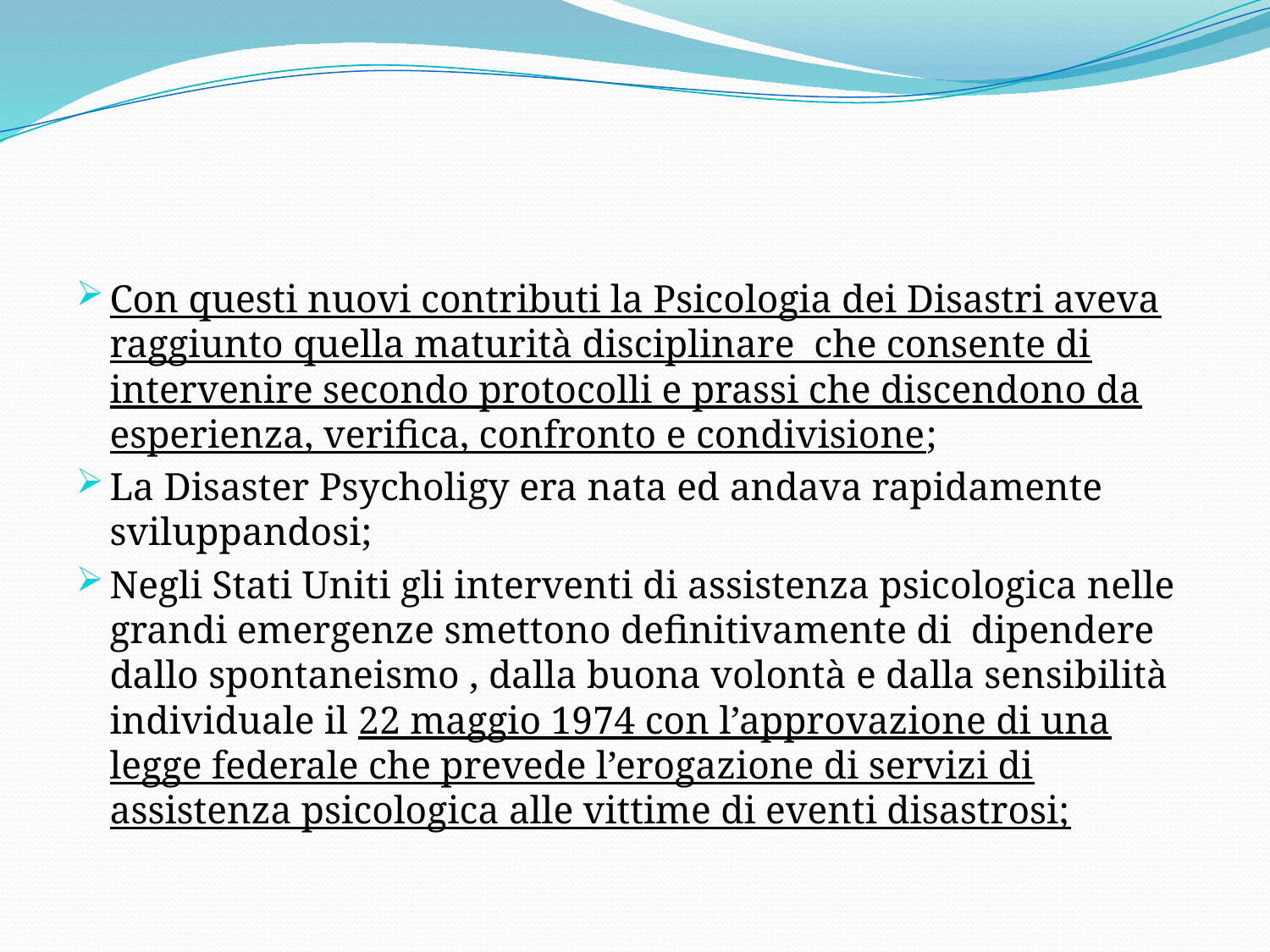

#
Con questi nuovi contributi la Psicologia dei Disastri aveva raggiunto quella maturità disciplinare  che consente di intervenire secondo protocolli e prassi che discendono da esperienza, verifica, confronto e condivisione;
La Disaster Psycholigy era nata ed andava rapidamente sviluppandosi;
Negli Stati Uniti gli interventi di assistenza psicologica nelle grandi emergenze smettono definitivamente di  dipendere dallo spontaneismo , dalla buona volontà e dalla sensibilità individuale il 22 maggio 1974 con l’approvazione di una legge federale che prevede l’erogazione di servizi di assistenza psicologica alle vittime di eventi disastrosi;